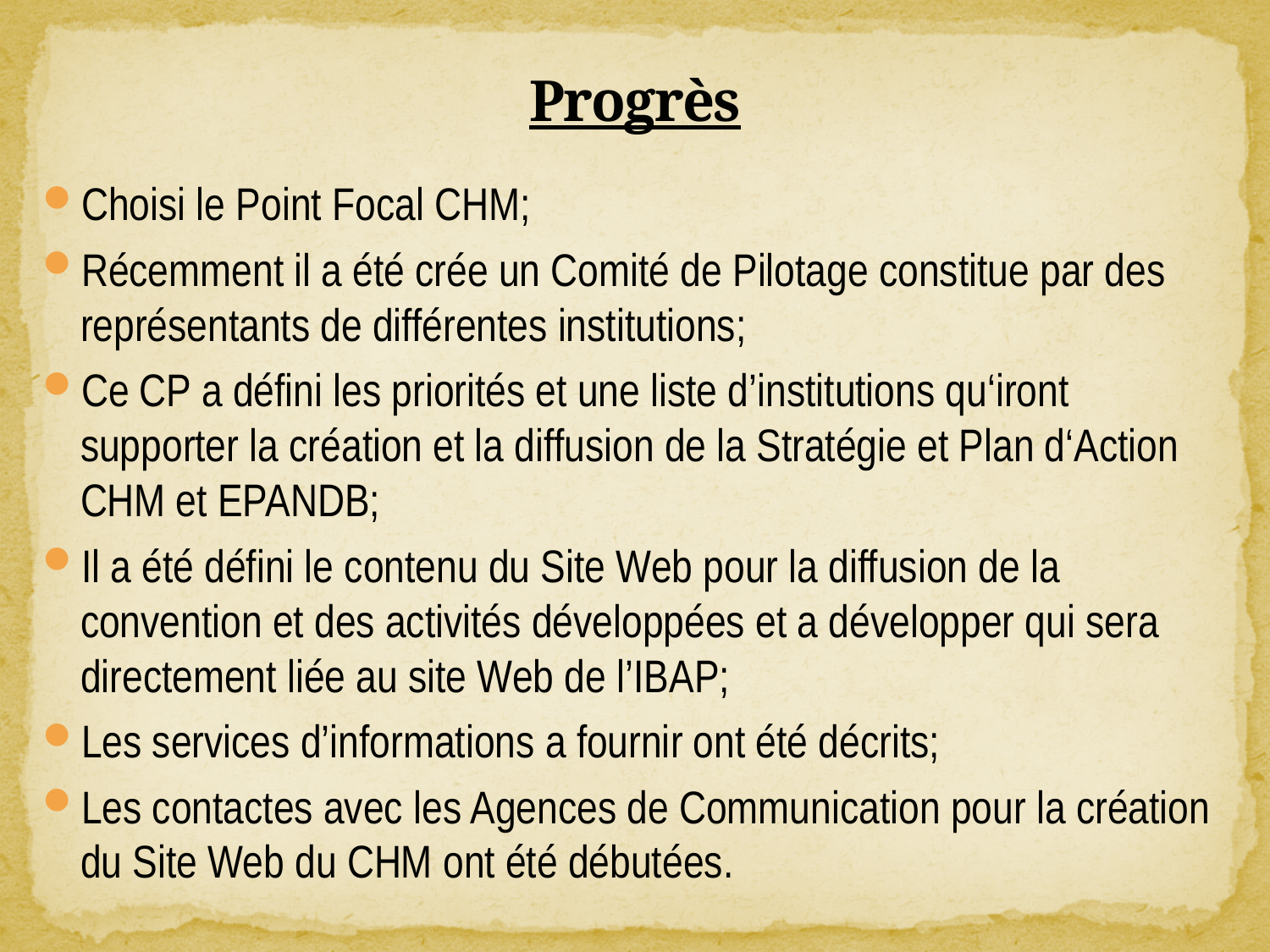

# Progrès
Choisi le Point Focal CHM;
Récemment il a été crée un Comité de Pilotage constitue par des représentants de différentes institutions;
Ce CP a défini les priorités et une liste d’institutions qu‘iront supporter la création et la diffusion de la Stratégie et Plan d‘Action CHM et EPANDB;
Il a été défini le contenu du Site Web pour la diffusion de la convention et des activités développées et a développer qui sera directement liée au site Web de l’IBAP;
Les services d’informations a fournir ont été décrits;
Les contactes avec les Agences de Communication pour la création du Site Web du CHM ont été débutées.